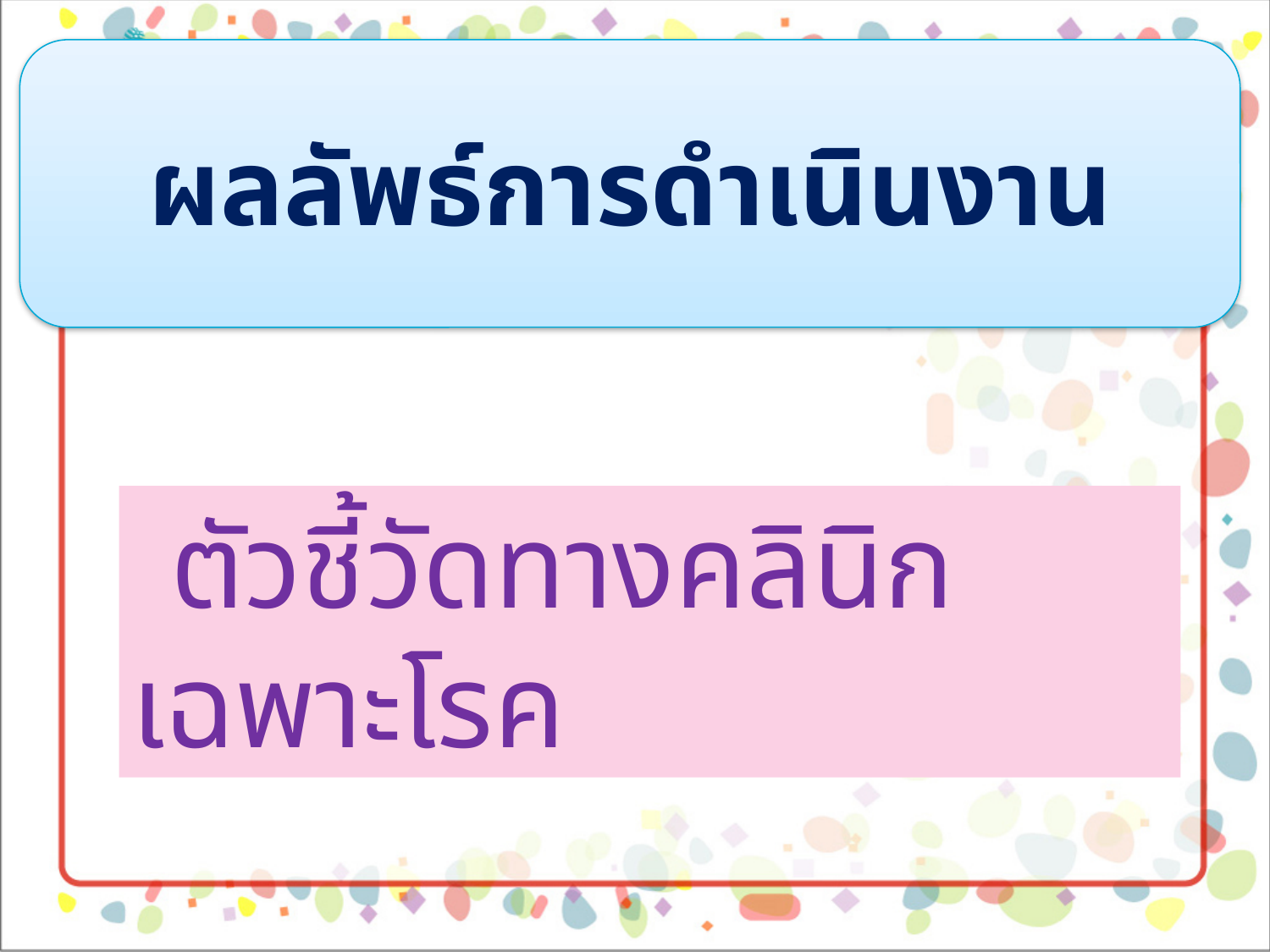

ผลลัพธ์การดำเนินงาน
   ตัวชี้วัดทางคลินิกเฉพาะโรค